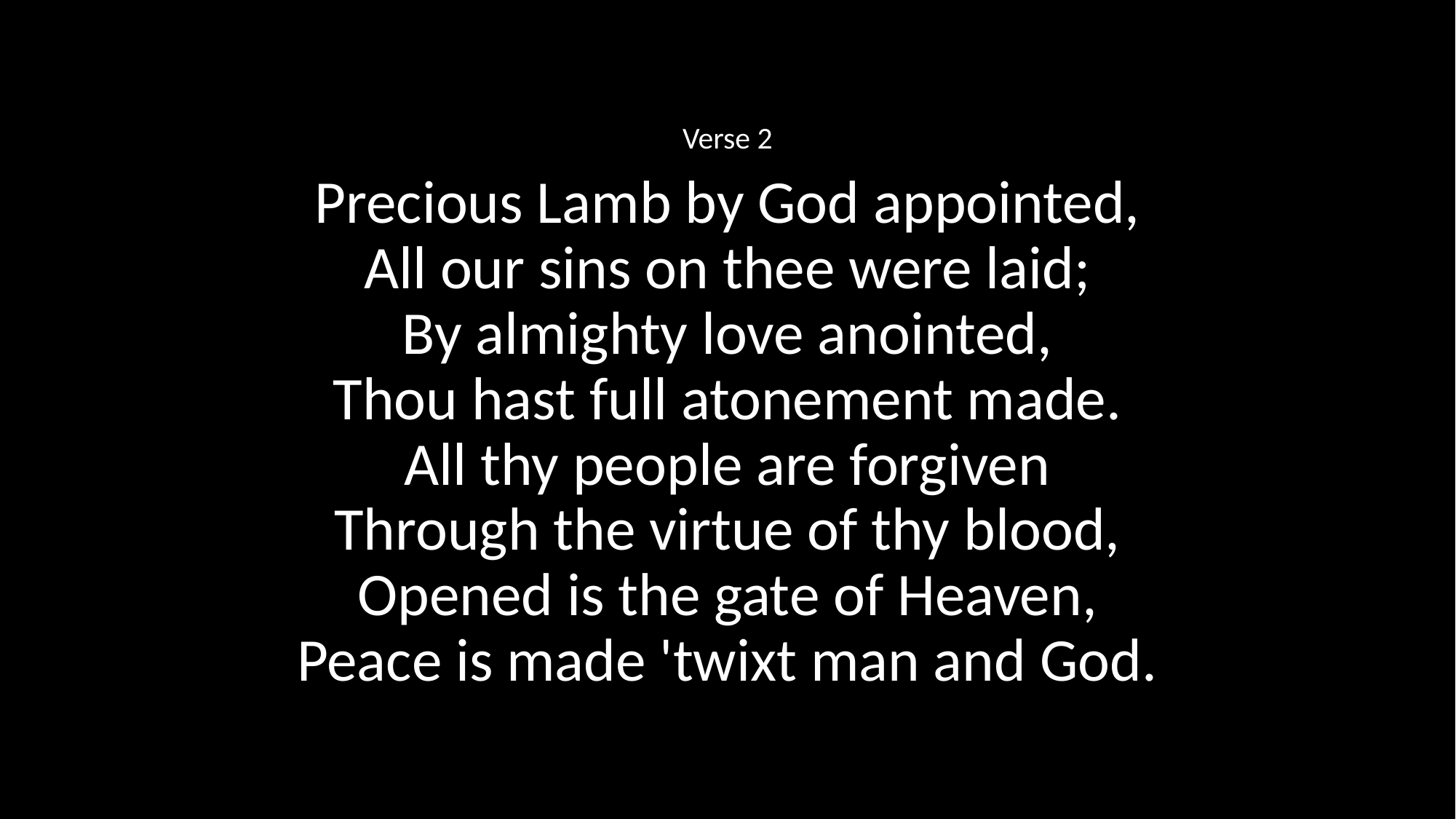

Verse 2
Precious Lamb by God appointed,
All our sins on thee were laid;
By almighty love anointed,
Thou hast full atonement made.
All thy people are forgiven
Through the virtue of thy blood,
Opened is the gate of Heaven,
Peace is made 'twixt man and God.